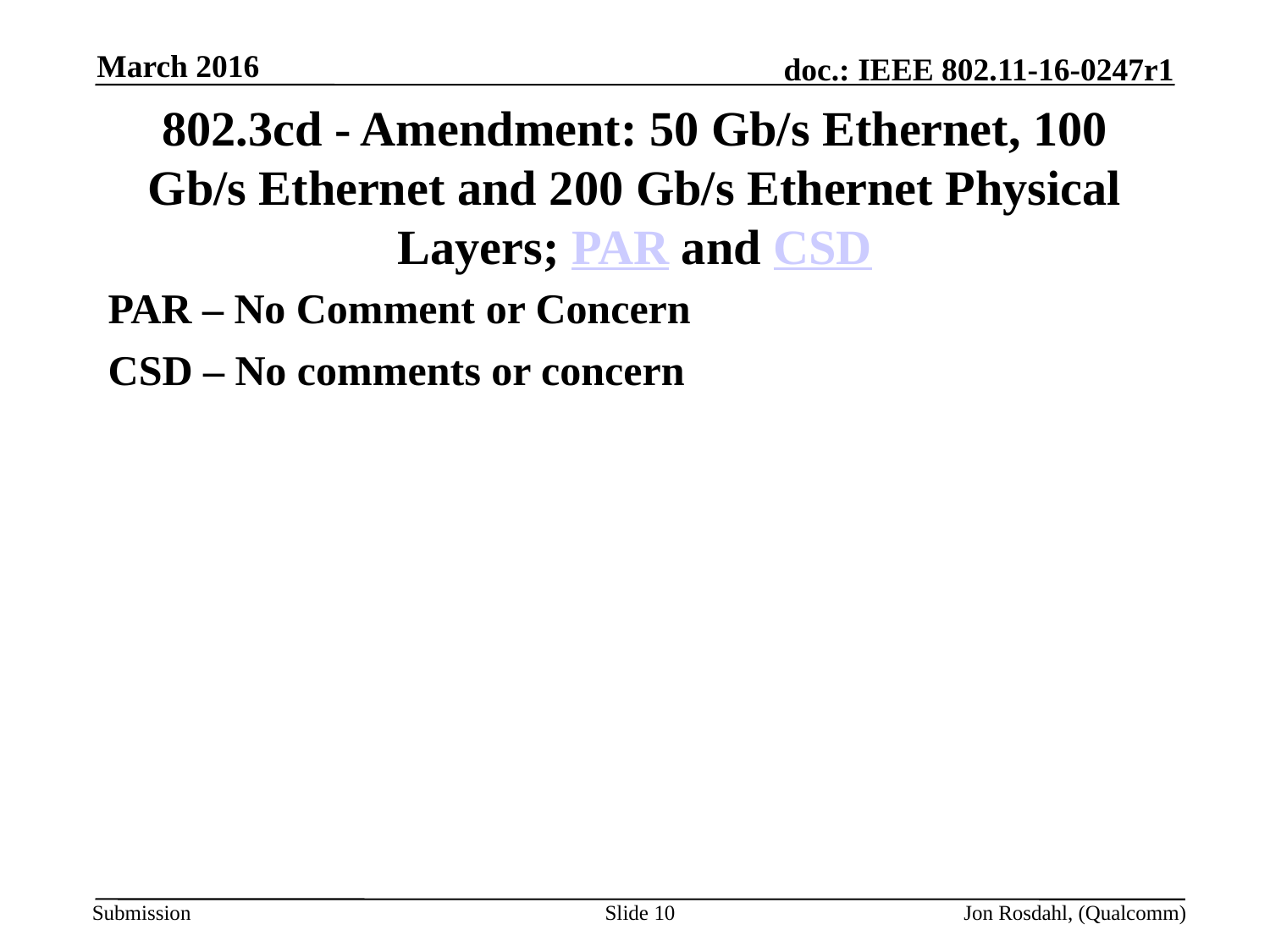

March 2016
# 802.3cd - Amendment: 50 Gb/s Ethernet, 100 Gb/s Ethernet and 200 Gb/s Ethernet Physical Layers; PAR and CSD
PAR – No Comment or Concern
CSD – No comments or concern
Slide 10
Jon Rosdahl, (Qualcomm)